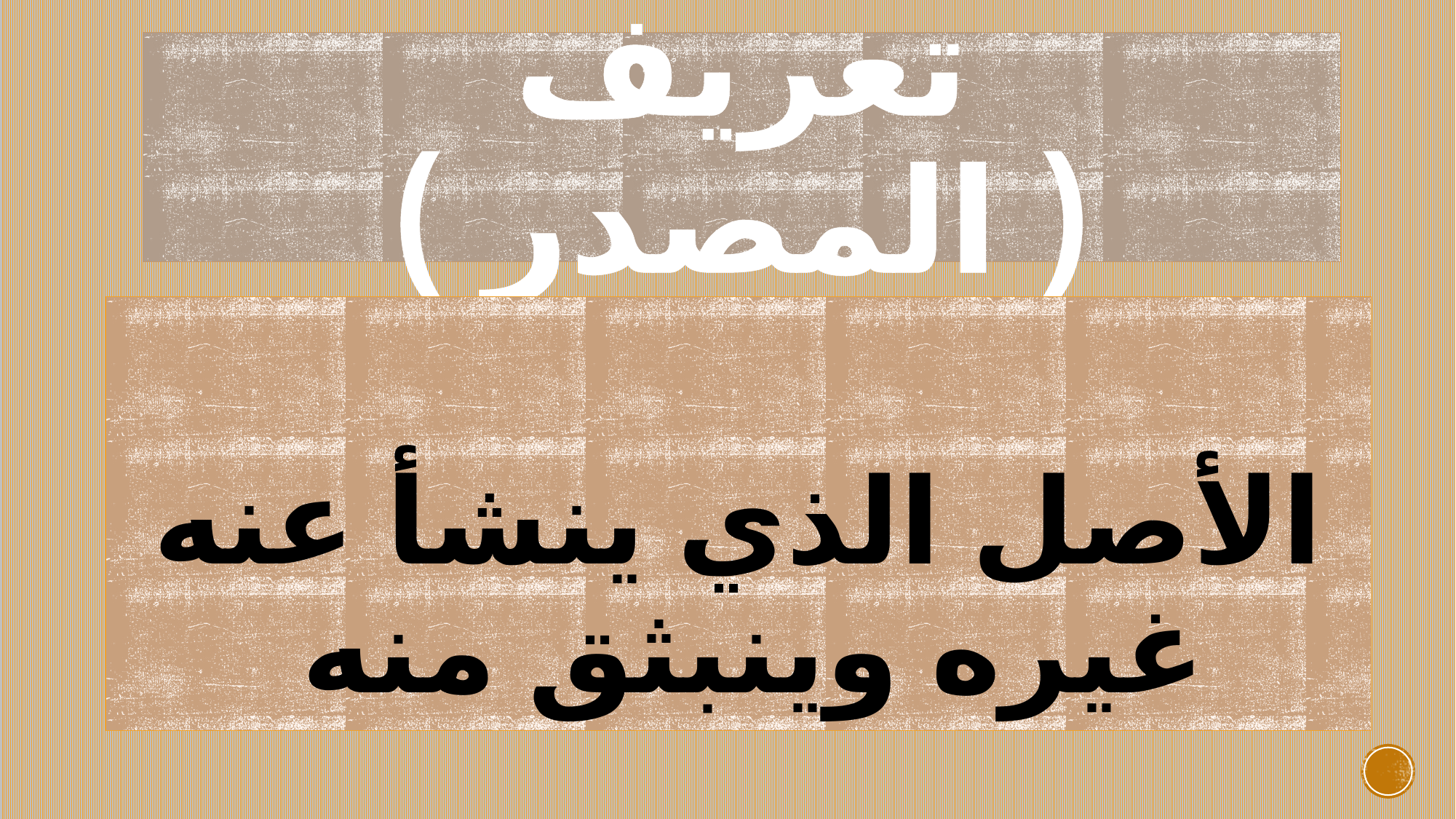

# تعريف ( المصدر )

الأصل الذي ينشأ عنه غيره وينبثق منه